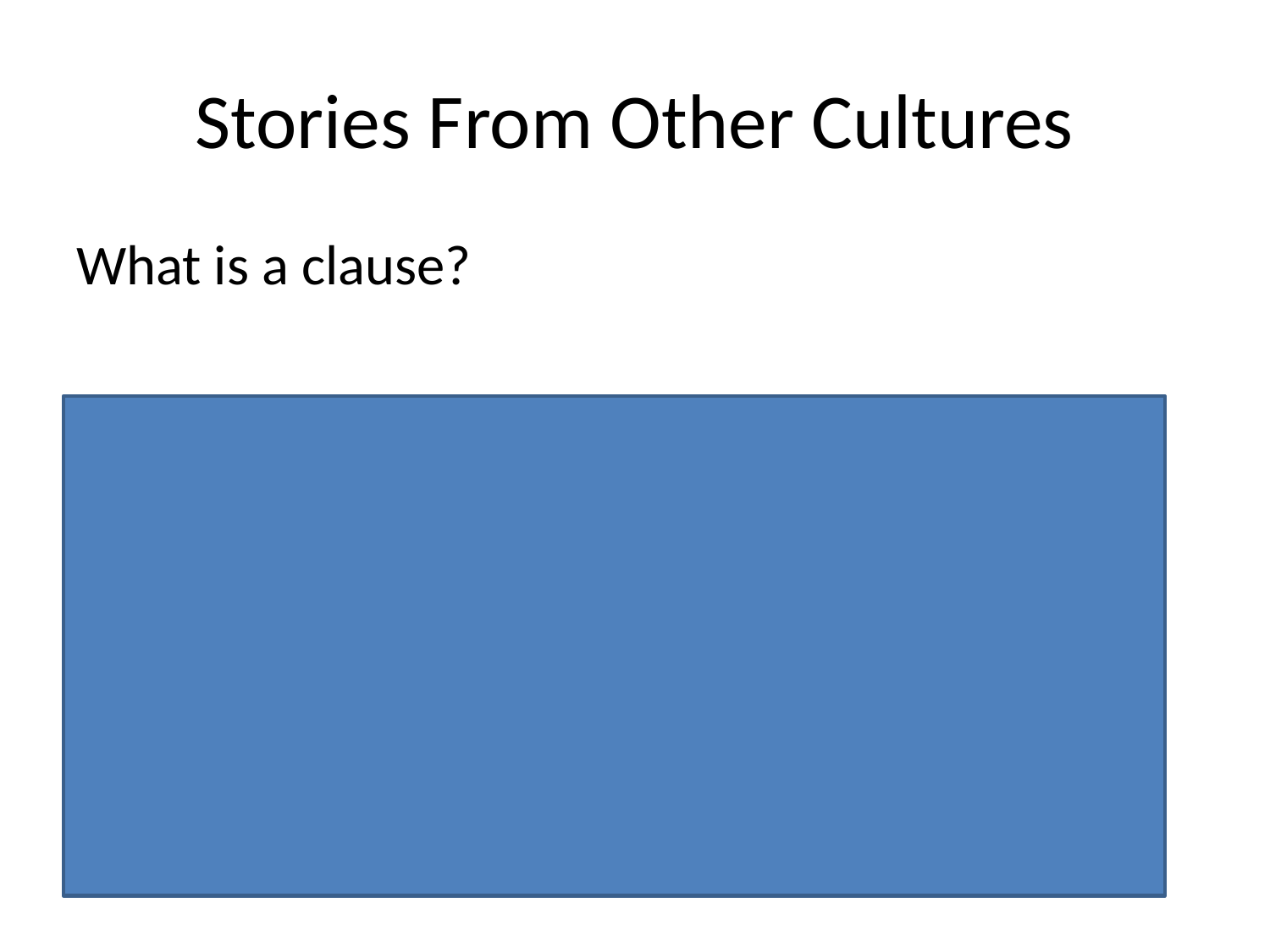

# Stories From Other Cultures
What is a clause?

A group of words that contains a subject and a verb e.g.
The dog ran
Subject = dog
Verb = ran